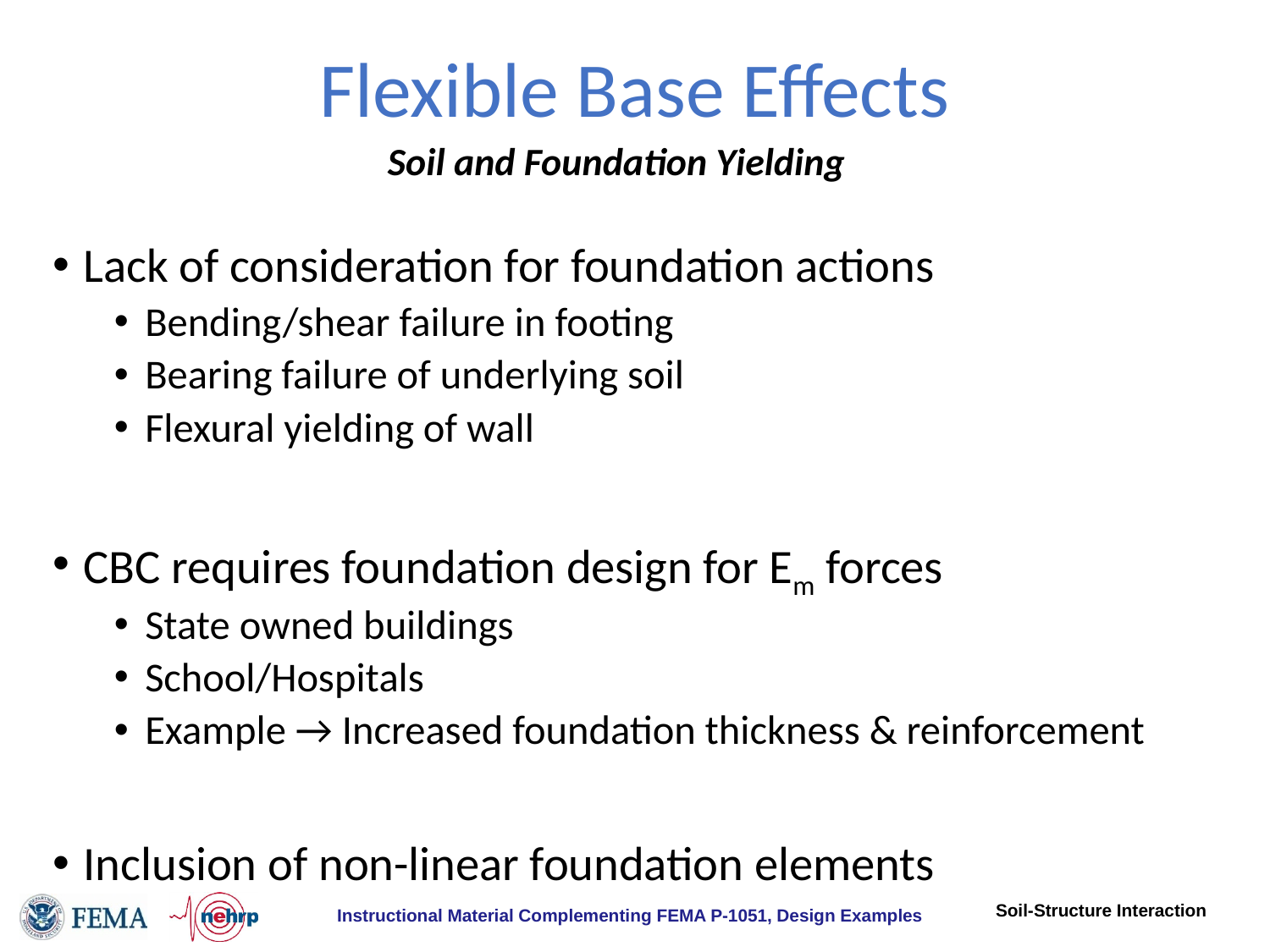

# Flexible Base Effects
Soil and Foundation Yielding
Lack of consideration for foundation actions
Bending/shear failure in footing
Bearing failure of underlying soil
Flexural yielding of wall

CBC requires foundation design for Em forces
State owned buildings
School/Hospitals
Example → Increased foundation thickness & reinforcement

Inclusion of non-linear foundation elements
Soil-Structure Interaction